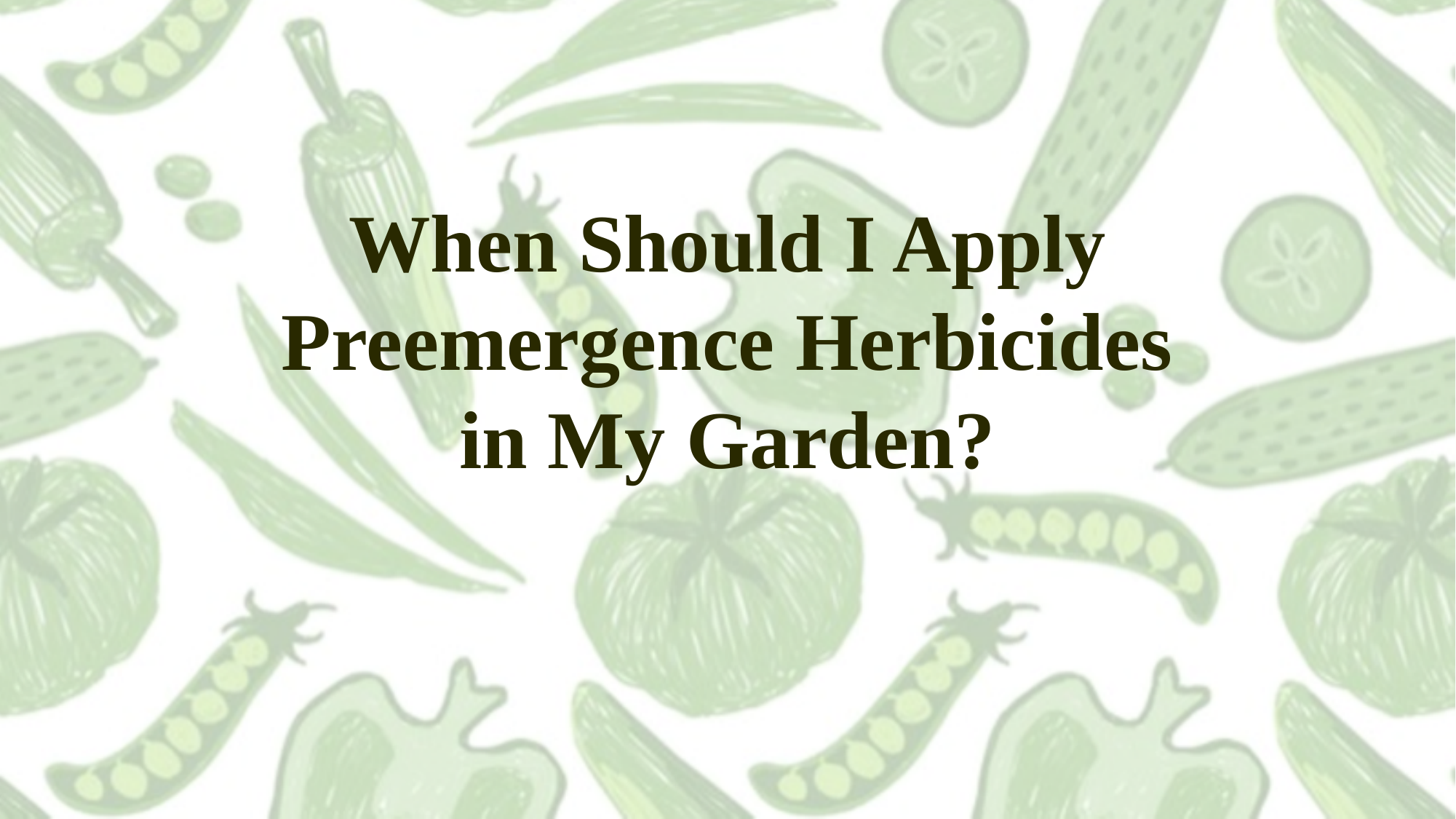

When Should I Apply Preemergence Herbicides in My Garden?